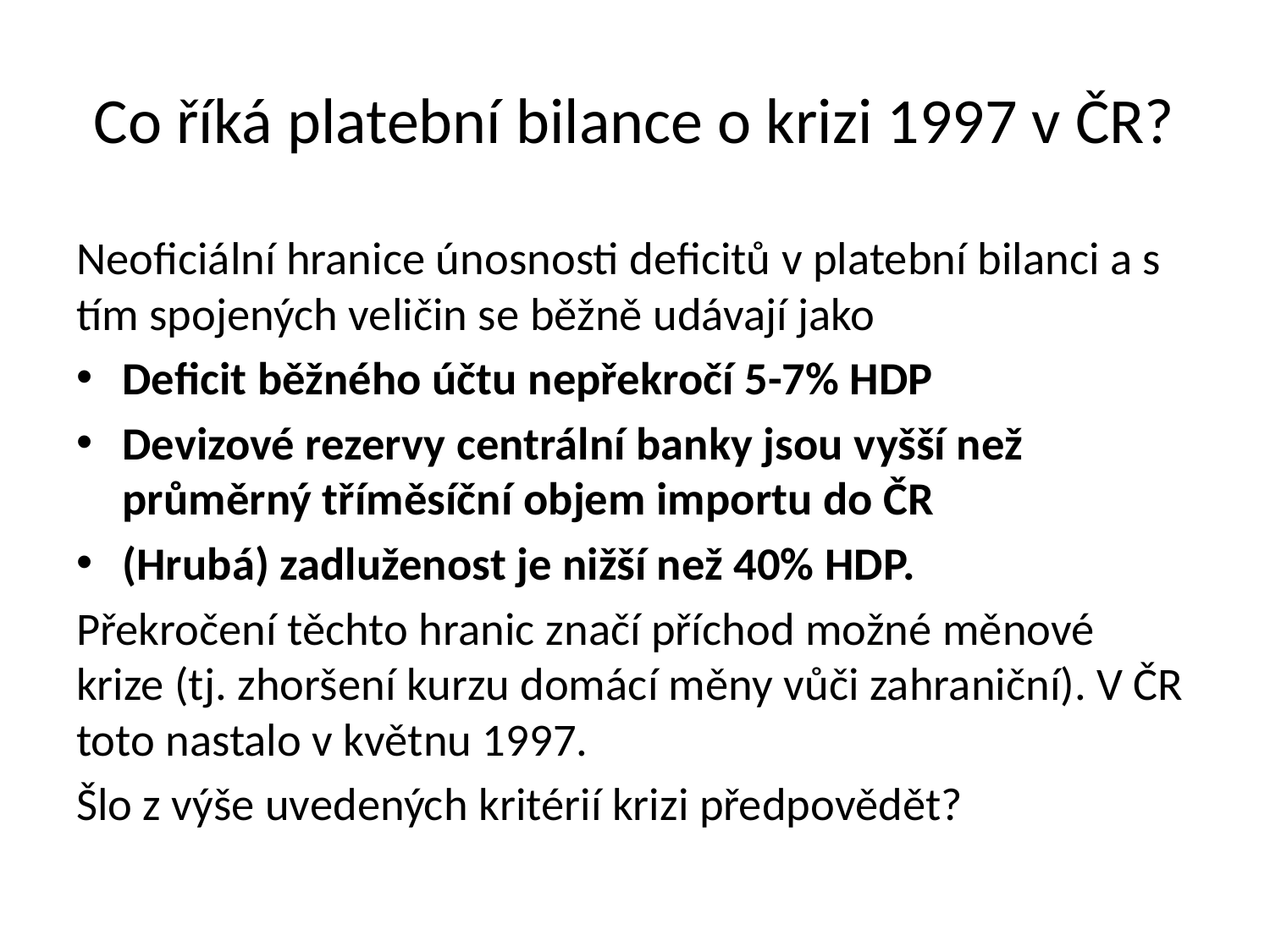

# Co říká platební bilance o krizi 1997 v ČR?
Neoficiální hranice únosnosti deficitů v platební bilanci a s tím spojených veličin se běžně udávají jako
Deficit běžného účtu nepřekročí 5-7% HDP
Devizové rezervy centrální banky jsou vyšší než průměrný tříměsíční objem importu do ČR
(Hrubá) zadluženost je nižší než 40% HDP.
Překročení těchto hranic značí příchod možné měnové krize (tj. zhoršení kurzu domácí měny vůči zahraniční). V ČR toto nastalo v květnu 1997.
Šlo z výše uvedených kritérií krizi předpovědět?